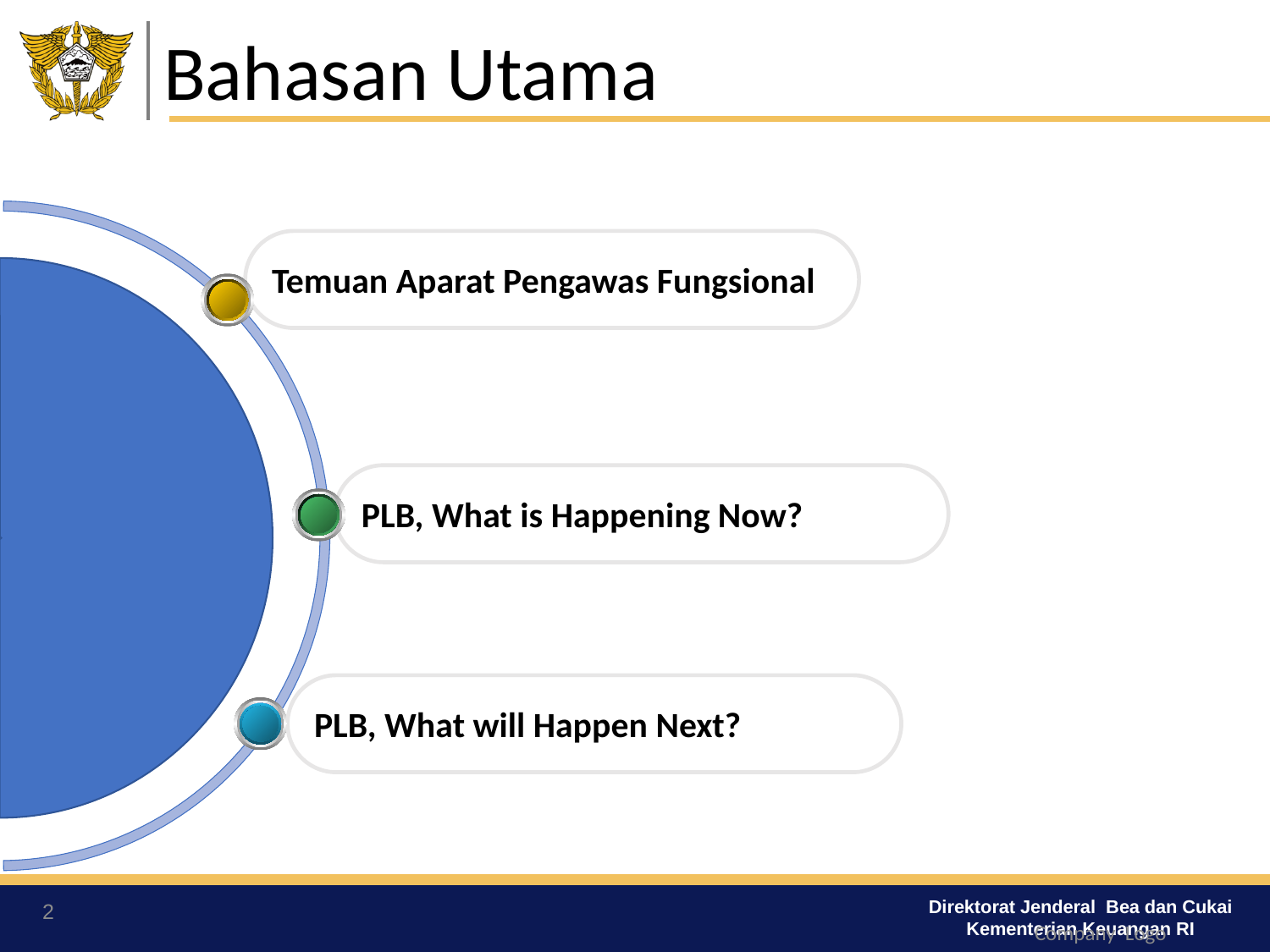

Bahasan Utama

Temuan Aparat Pengawas Fungsional

PLB, What is Happening Now?

PLB, What will Happen Next?

Company  Logo